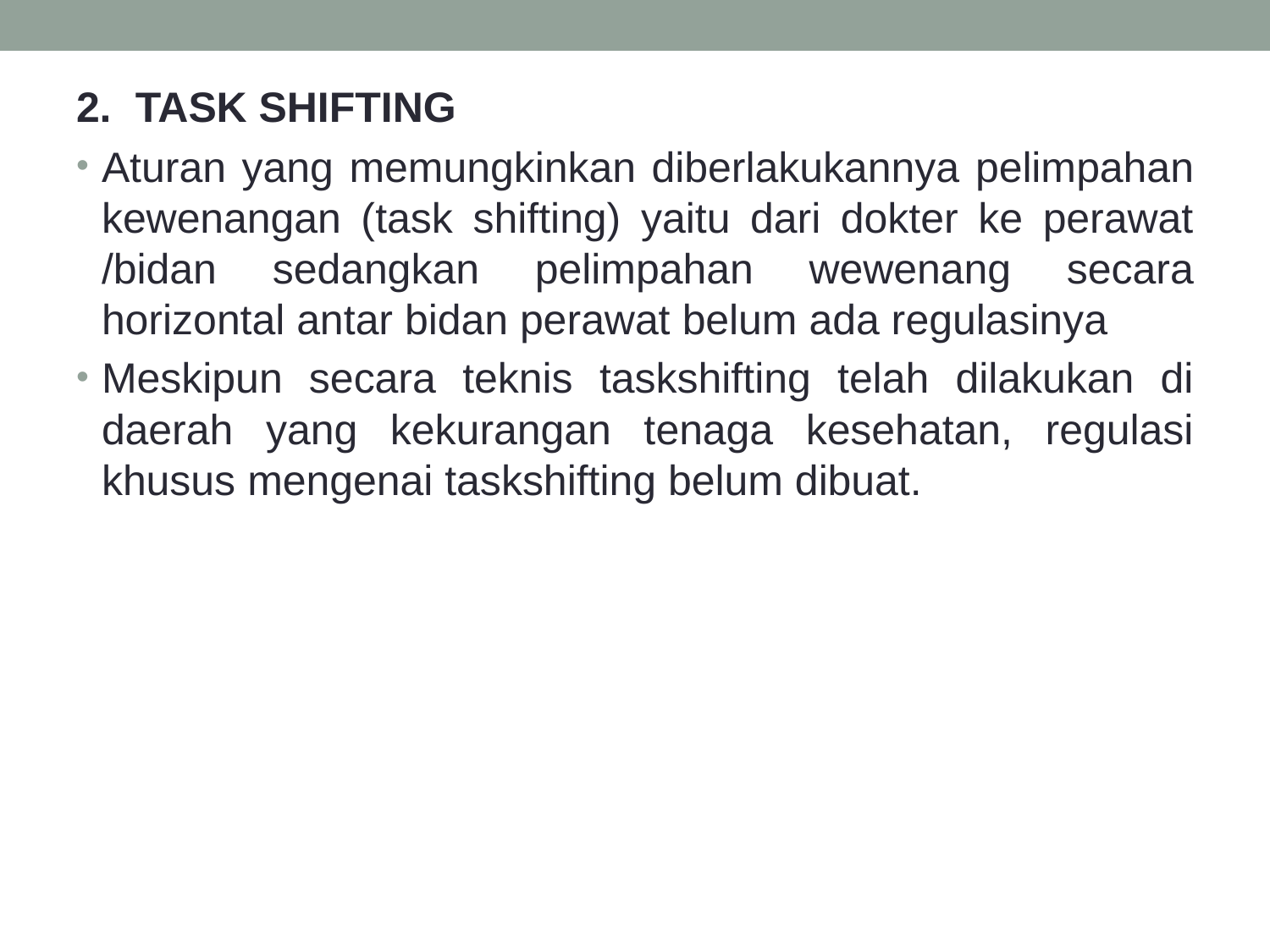

2.  TASK SHIFTING
Aturan yang memungkinkan diberlakukannya pelimpahan kewenangan (task shifting) yaitu dari dokter ke perawat /bidan sedangkan pelimpahan wewenang secara horizontal antar bidan perawat belum ada regulasinya
Meskipun secara teknis taskshifting telah dilakukan di daerah yang kekurangan tenaga kesehatan, regulasi khusus mengenai taskshifting belum dibuat.